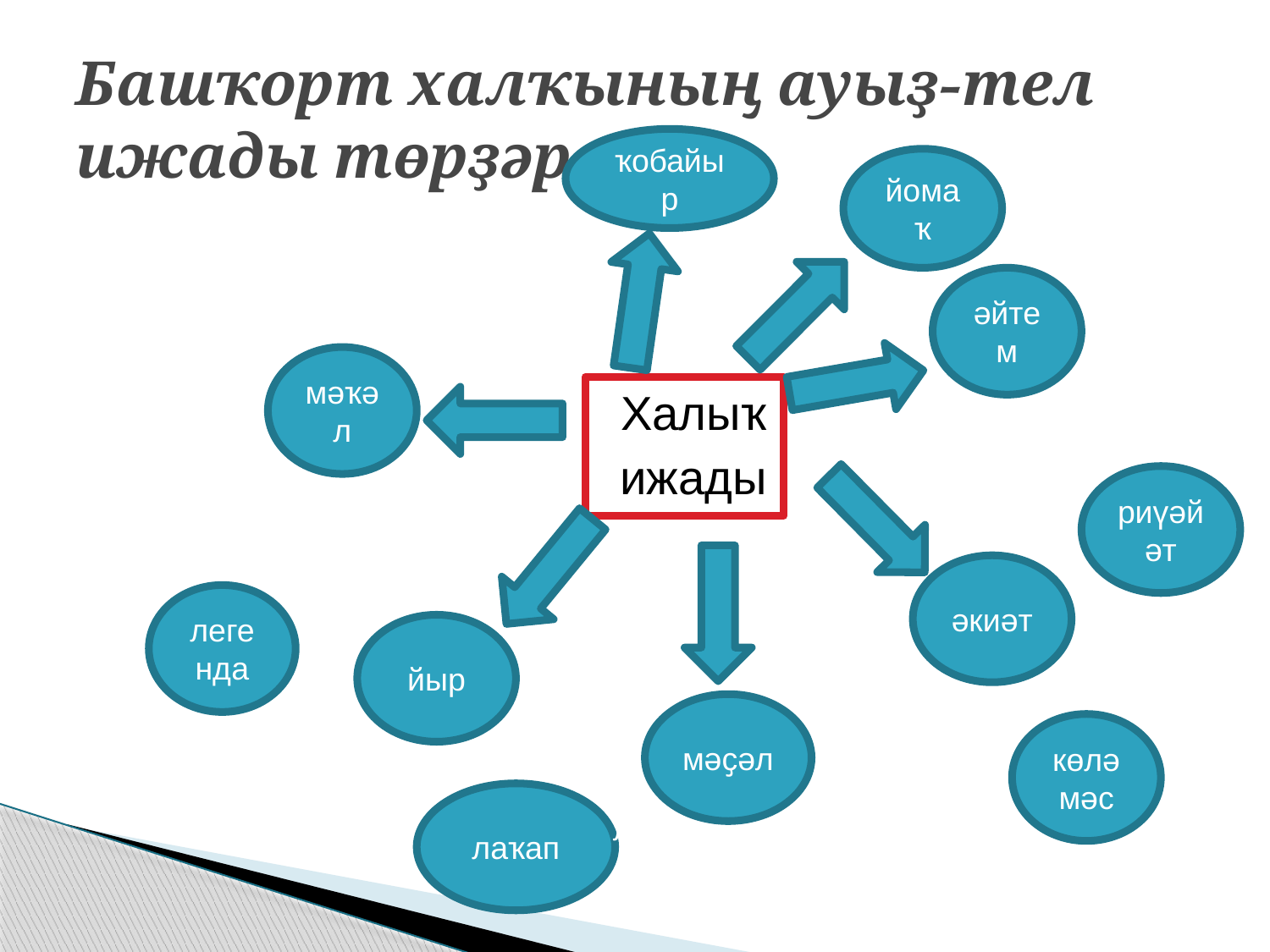

# Башҡорт халҡының ауыҙ-тел ижады төрҙәре
ҡобайыр
йомаҡ

әйтем

мәҡәл

Халыҡ
ижады

риүәйәт

әкиәт
легенда
йыр
мәҫәл
көләмәс
лаҡап
лаҡап